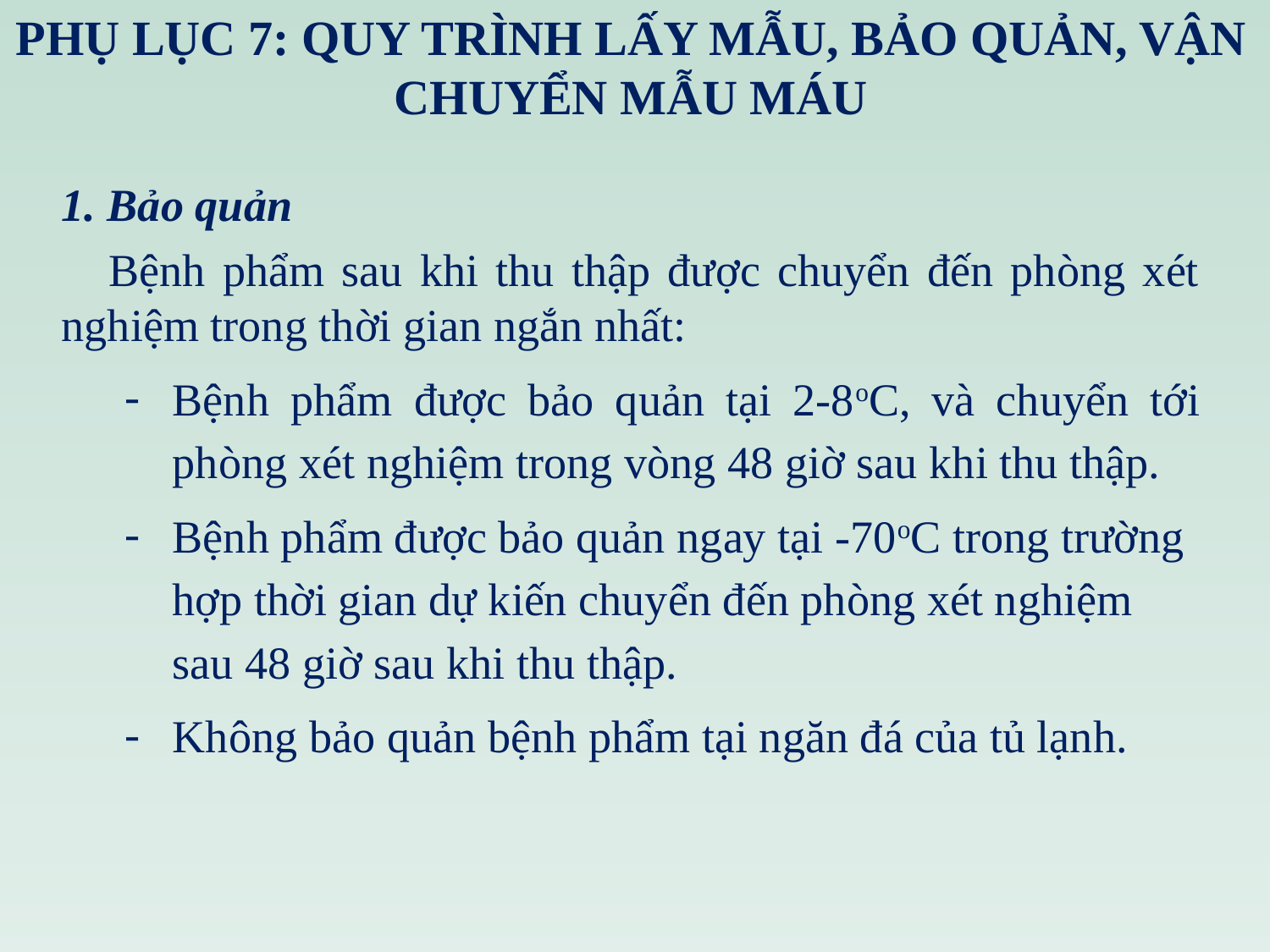

# PHỤ LỤC 7: QUY TRÌNH LẤY MẪU, BẢO QUẢN, VẬN CHUYỂN MẪU MÁU
1. Bảo quản
Bệnh phẩm sau khi thu thập được chuyển đến phòng xét nghiệm trong thời gian ngắn nhất:
Bệnh phẩm được bảo quản tại 2-8oC, và chuyển tới phòng xét nghiệm trong vòng 48 giờ sau khi thu thập.
Bệnh phẩm được bảo quản ngay tại -70oC trong trường hợp thời gian dự kiến chuyển đến phòng xét nghiệm sau 48 giờ sau khi thu thập.
Không bảo quản bệnh phẩm tại ngăn đá của tủ lạnh.